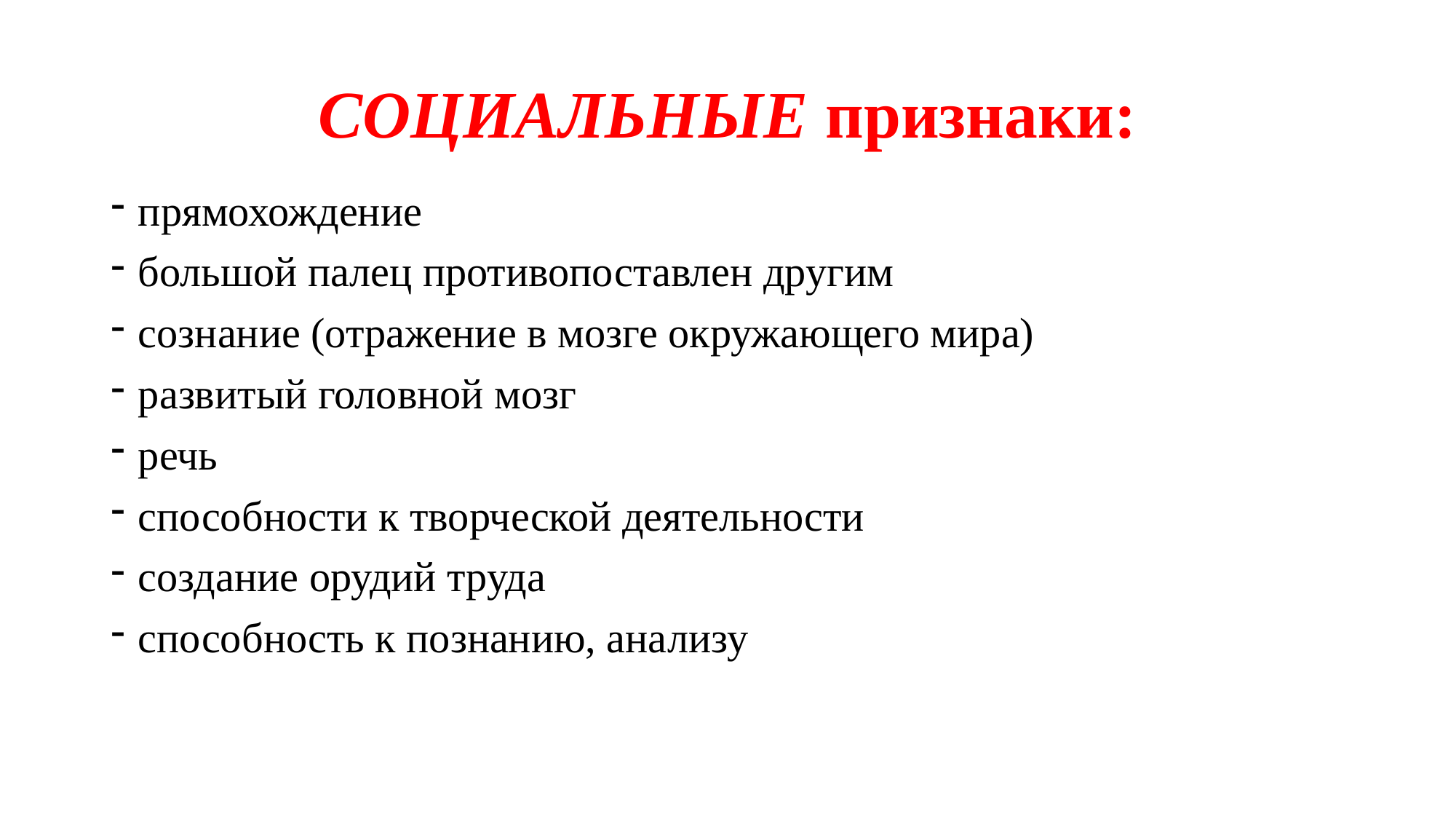

# СОЦИАЛЬНЫЕ признаки:
прямохождение
большой палец противопоставлен другим
сознание (отражение в мозге окружающего мира)
развитый головной мозг
речь
способности к творческой деятельности
создание орудий труда
способность к познанию, анализу